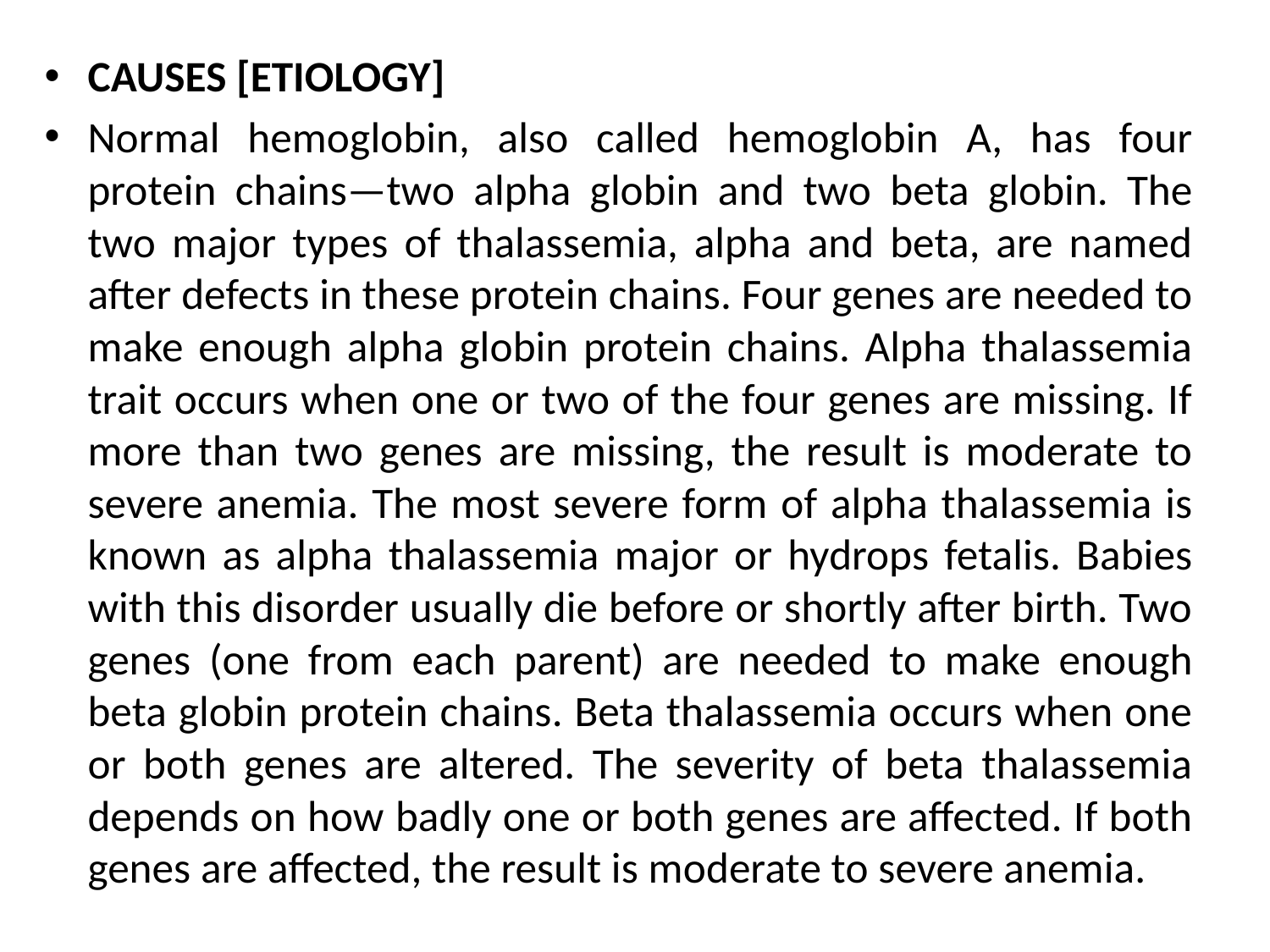

#
CAUSES [ETIOLOGY]
Normal hemoglobin, also called hemoglobin A, has four protein chains—two alpha globin and two beta globin. The two major types of thalassemia, alpha and beta, are named after defects in these protein chains. Four genes are needed to make enough alpha globin protein chains. Alpha thalassemia trait occurs when one or two of the four genes are missing. If more than two genes are missing, the result is moderate to severe anemia. The most severe form of alpha thalassemia is known as alpha thalassemia major or hydrops fetalis. Babies with this disorder usually die before or shortly after birth. Two genes (one from each parent) are needed to make enough beta globin protein chains. Beta thalassemia occurs when one or both genes are altered. The severity of beta thalassemia depends on how badly one or both genes are affected. If both genes are affected, the result is moderate to severe anemia.